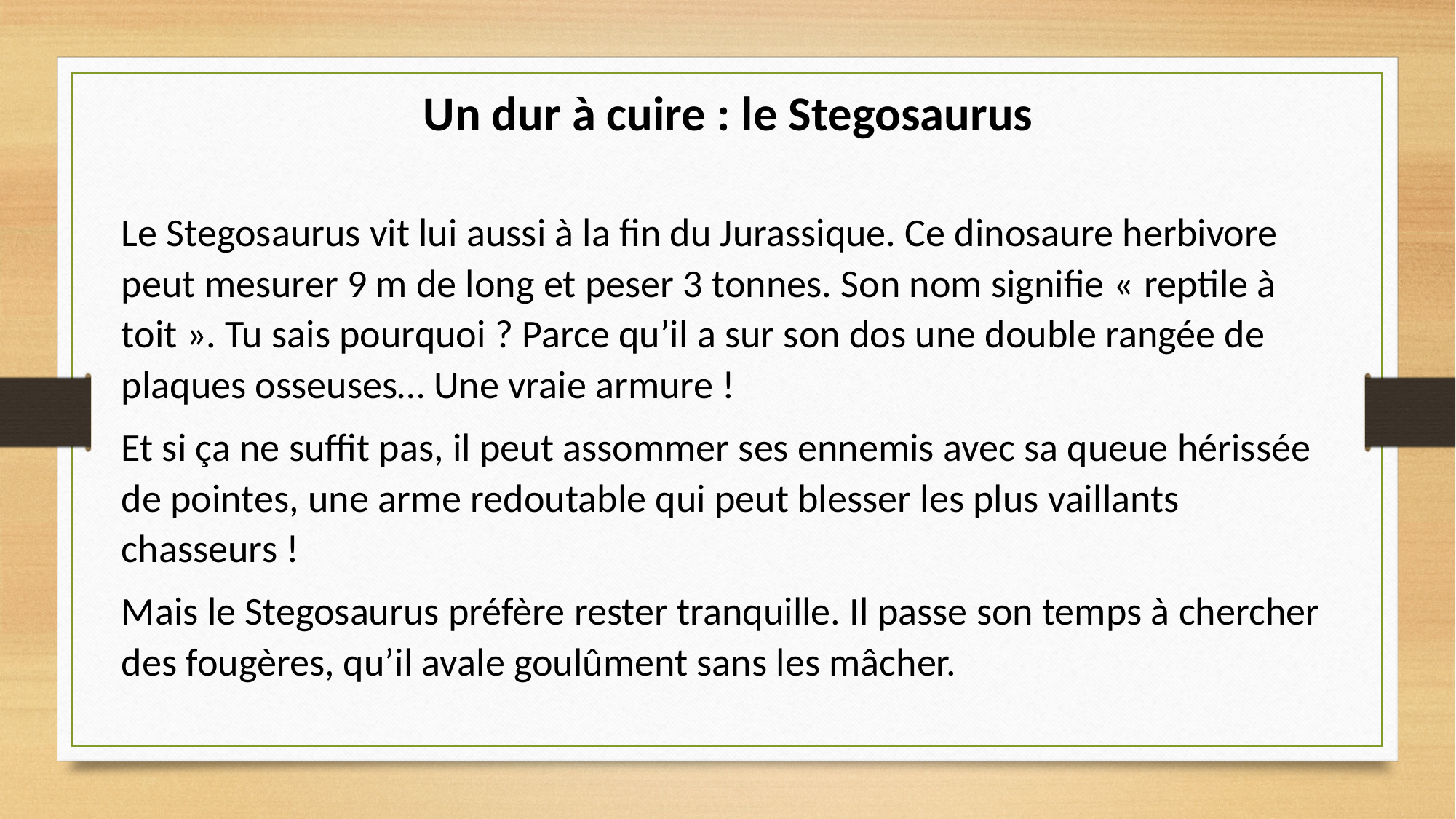

Un dur à cuire : le Stegosaurus

Le Stegosaurus vit lui aussi à la fin du Jurassique. Ce dinosaure herbivore peut mesurer 9 m de long et peser 3 tonnes. Son nom signifie « reptile à toit ». Tu sais pourquoi ? Parce qu’il a sur son dos une double rangée de plaques osseuses… Une vraie armure !
Et si ça ne suffit pas, il peut assommer ses ennemis avec sa queue hérissée de pointes, une arme redoutable qui peut blesser les plus vaillants chasseurs !
Mais le Stegosaurus préfère rester tranquille. Il passe son temps à chercher des fougères, qu’il avale goulûment sans les mâcher.